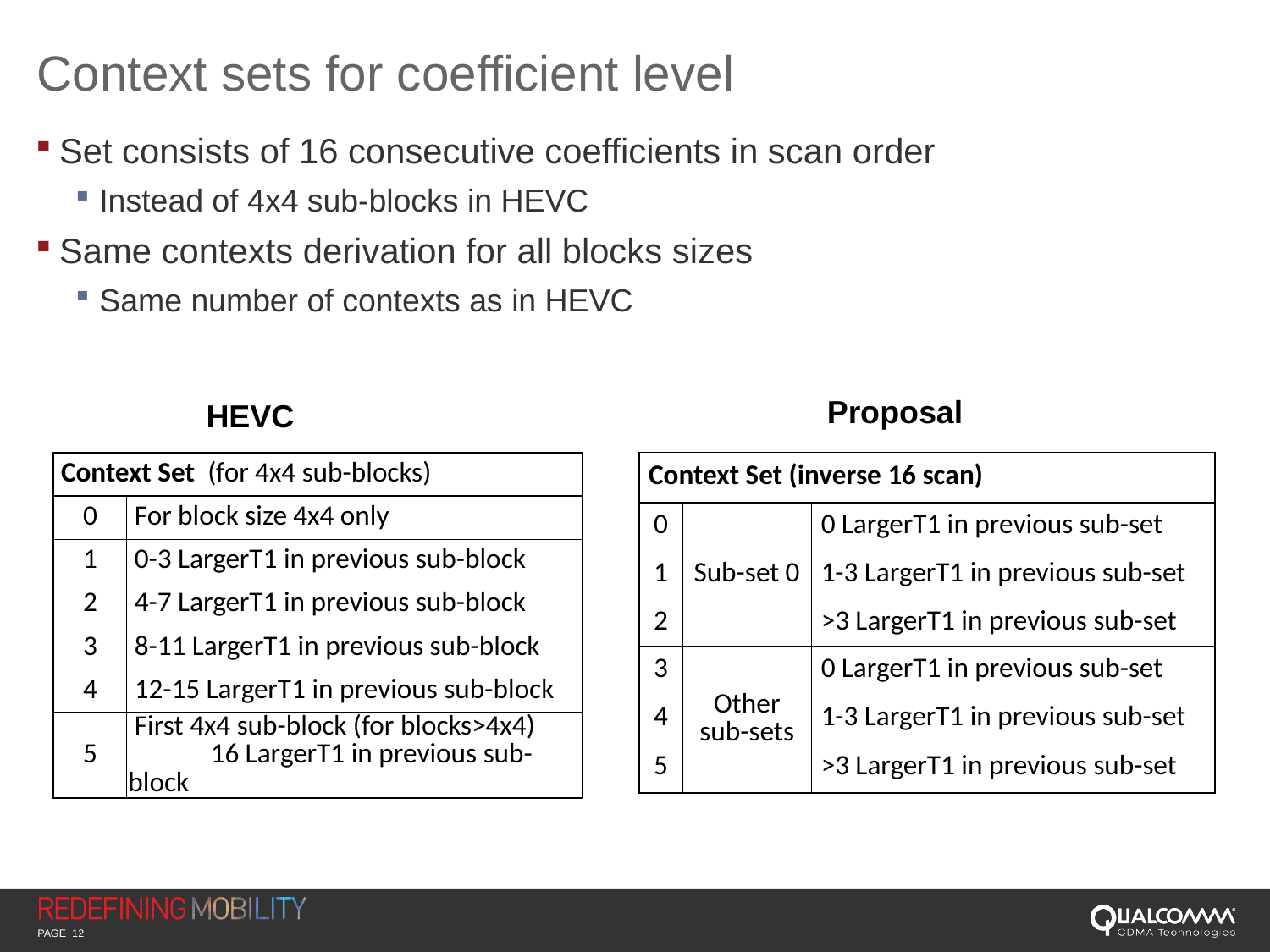

# Context sets for coefficient level
Set consists of 16 consecutive coefficients in scan order
Instead of 4x4 sub-blocks in HEVC
Same contexts derivation for all blocks sizes
Same number of contexts as in HEVC

Proposal
HEVC
| Context Set (inverse 16 scan) |  |  |
| --- | --- | --- |
| 0 | Sub-set 0 | 0 LargerT1 in previous sub-set |
| 1 |  | 1-3 LargerT1 in previous sub-set |
| 2 |  | >3 LargerT1 in previous sub-set |
| 3 | Other sub-sets | 0 LargerT1 in previous sub-set |
| 4 |  | 1-3 LargerT1 in previous sub-set |
| 5 |  | >3 LargerT1 in previous sub-set |
| Context Set (for 4x4 sub-blocks) |  |
| --- | --- |
| 0 | For block size 4x4 only |
| 1 | 0-3 LargerT1 in previous sub-block |
| 2 | 4-7 LargerT1 in previous sub-block |
| 3 | 8-11 LargerT1 in previous sub-block |
| 4 | 12-15 LargerT1 in previous sub-block |
| 5 | First 4x4 sub-block (for blocks>4x4) 16 LargerT1 in previous sub-block |